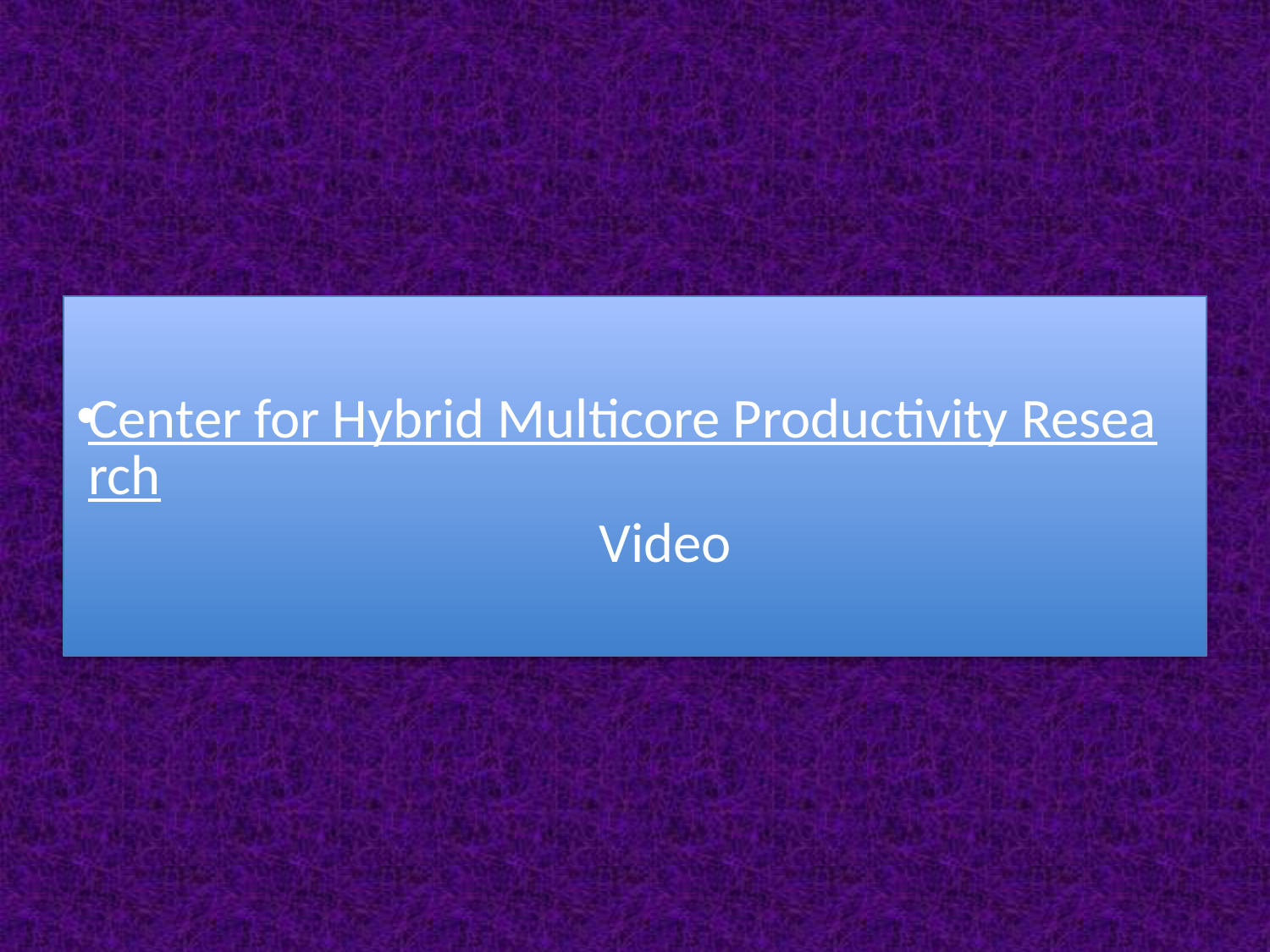

#

Center for Hybrid Multicore Productivity Research Video